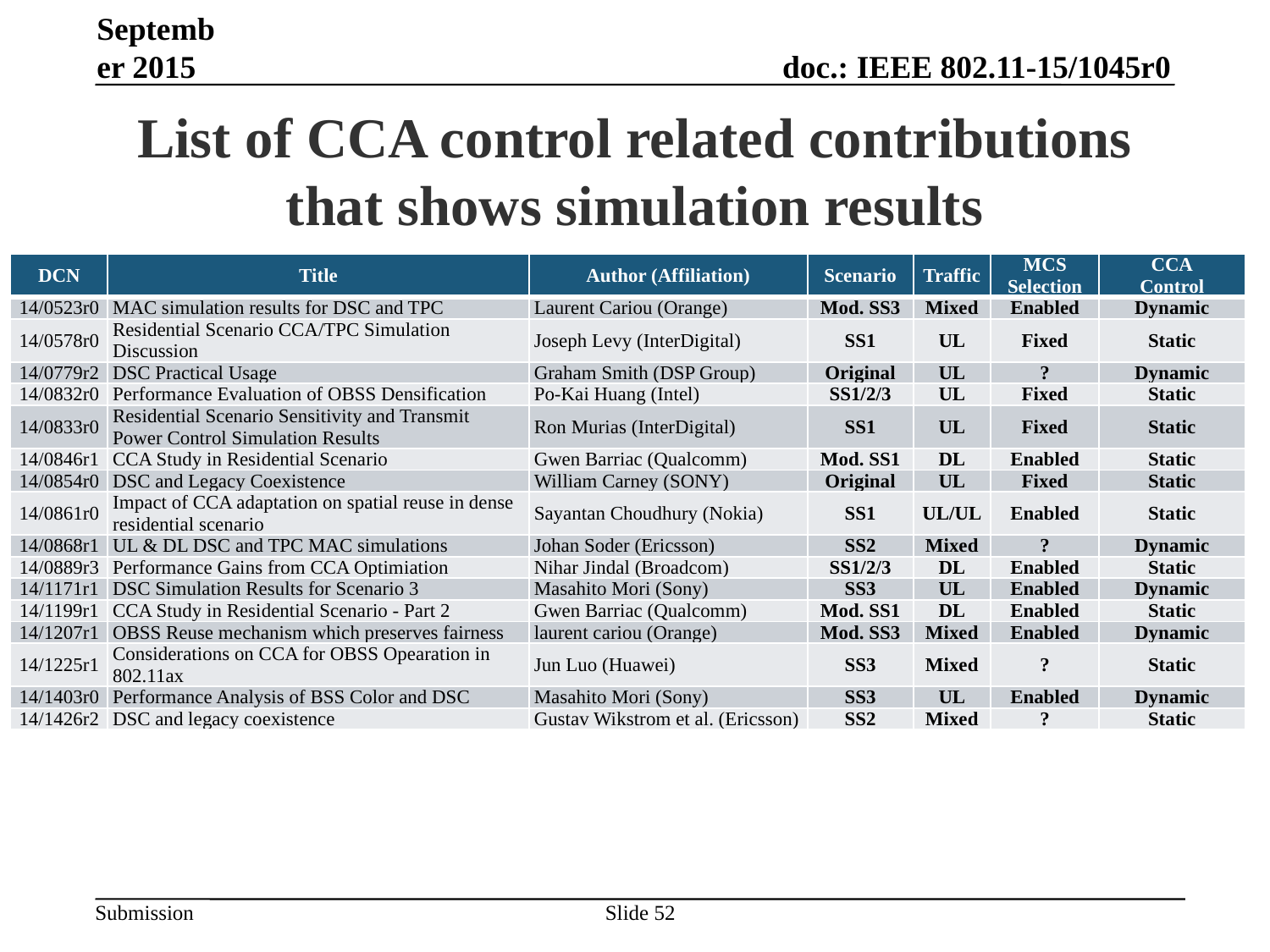

September 2015
# List of CCA control related contributions that shows simulation results
| DCN | Title | Author (Affiliation) | Scenario | Traffic | MCS Selection | CCA Control |
| --- | --- | --- | --- | --- | --- | --- |
| 14/0523r0 | MAC simulation results for DSC and TPC | Laurent Cariou (Orange) | Mod. SS3 | Mixed | Enabled | Dynamic |
| 14/0578r0 | Residential Scenario CCA/TPC Simulation Discussion | Joseph Levy (InterDigital) | SS1 | UL | Fixed | Static |
| 14/0779r2 | DSC Practical Usage | Graham Smith (DSP Group) | Original | UL | ? | Dynamic |
| 14/0832r0 | Performance Evaluation of OBSS Densification | Po-Kai Huang (Intel) | SS1/2/3 | UL | Fixed | Static |
| 14/0833r0 | Residential Scenario Sensitivity and Transmit Power Control Simulation Results | Ron Murias (InterDigital) | SS1 | UL | Fixed | Static |
| 14/0846r1 | CCA Study in Residential Scenario | Gwen Barriac (Qualcomm) | Mod. SS1 | DL | Enabled | Static |
| 14/0854r0 | DSC and Legacy Coexistence | William Carney (SONY) | Original | UL | Fixed | Static |
| 14/0861r0 | Impact of CCA adaptation on spatial reuse in dense residential scenario | Sayantan Choudhury (Nokia) | SS1 | UL/UL | Enabled | Static |
| 14/0868r1 | UL & DL DSC and TPC MAC simulations | Johan Soder (Ericsson) | SS2 | Mixed | ? | Dynamic |
| 14/0889r3 | Performance Gains from CCA Optimiation | Nihar Jindal (Broadcom) | SS1/2/3 | DL | Enabled | Static |
| 14/1171r1 | DSC Simulation Results for Scenario 3 | Masahito Mori (Sony) | SS3 | UL | Enabled | Dynamic |
| 14/1199r1 | CCA Study in Residential Scenario - Part 2 | Gwen Barriac (Qualcomm) | Mod. SS1 | DL | Enabled | Static |
| 14/1207r1 | OBSS Reuse mechanism which preserves fairness | laurent cariou (Orange) | Mod. SS3 | Mixed | Enabled | Dynamic |
| 14/1225r1 | Considerations on CCA for OBSS Opearation in 802.11ax | Jun Luo (Huawei) | SS3 | Mixed | ? | Static |
| 14/1403r0 | Performance Analysis of BSS Color and DSC | Masahito Mori (Sony) | SS3 | UL | Enabled | Dynamic |
| 14/1426r2 | DSC and legacy coexistence | Gustav Wikstrom et al. (Ericsson) | SS2 | Mixed | ? | Static |
Slide 52
Takeshi Itagaki, Sony Corporation